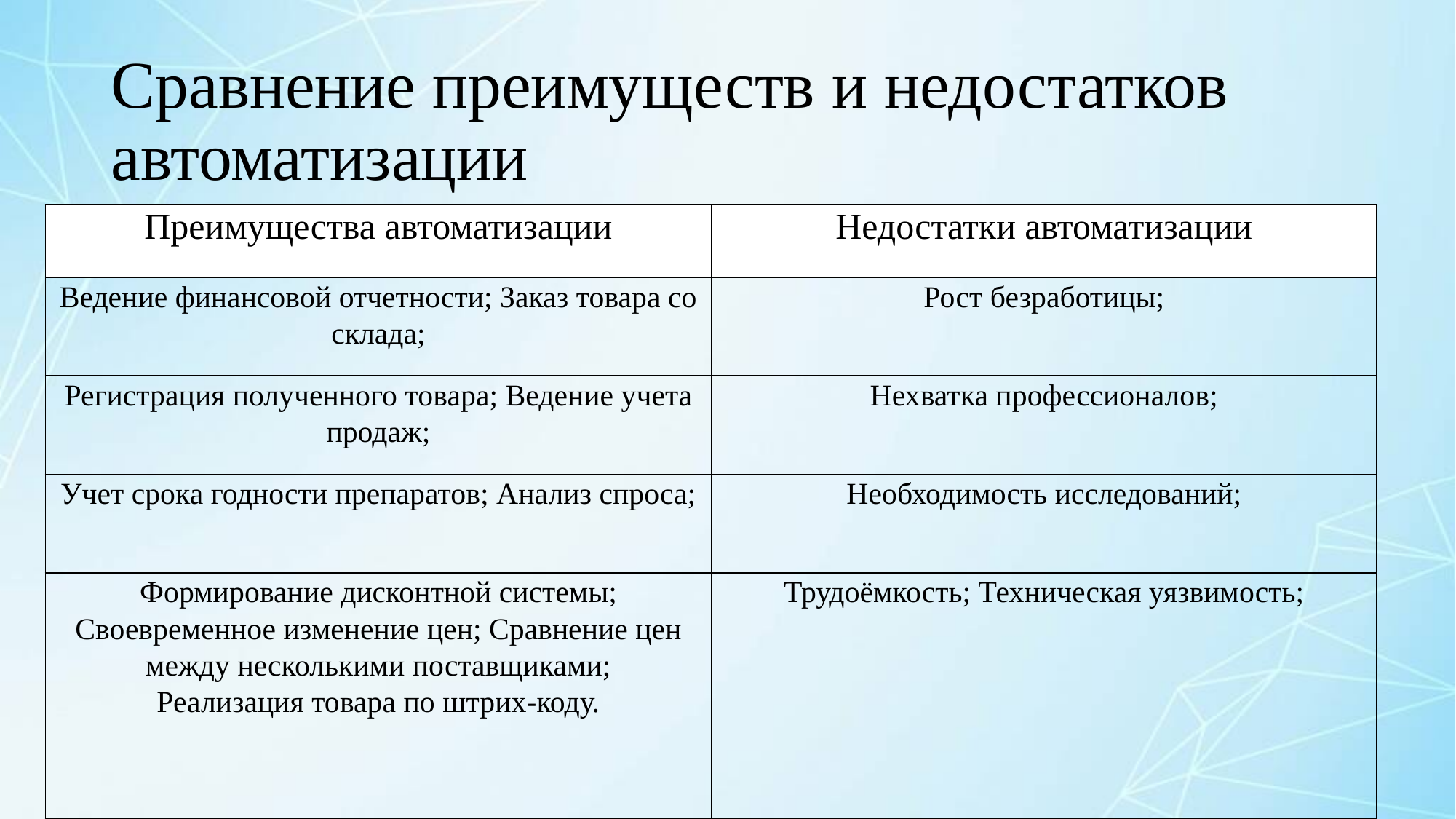

# Сравнение преимуществ и недостатков автоматизации
| Преимущества автоматизации | Недостатки автоматизации |
| --- | --- |
| Ведение финансовой отчетности; Заказ товара со склада; | Рост безработицы; |
| Регистрация полученного товара; Ведение учета продаж; | Нехватка профессионалов; |
| Учет срока годности препаратов; Анализ спроса; | Необходимость исследований; |
| Формирование дисконтной системы; Своевременное изменение цен; Сравнение цен между несколькими поставщиками; Реализация товара по штрих-коду. | Трудоёмкость; Техническая уязвимость; |